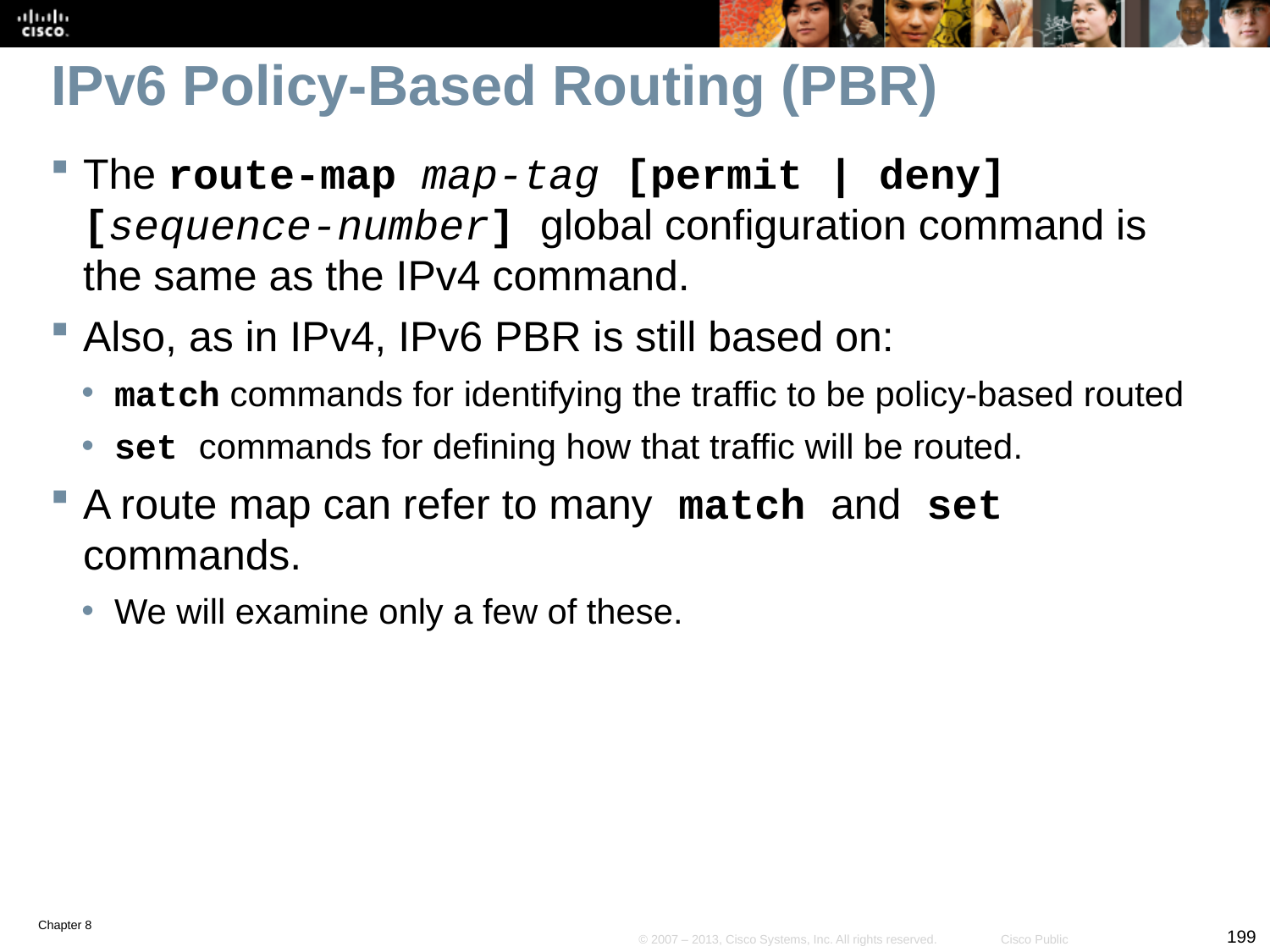

# IPv6 Policy-Based Routing (PBR)
The route-map map-tag [permit | deny] [sequence-number] global configuration command is the same as the IPv4 command.
Also, as in IPv4, IPv6 PBR is still based on:
match commands for identifying the traffic to be policy-based routed
set commands for defining how that traffic will be routed.
A route map can refer to many match and set commands.
We will examine only a few of these.